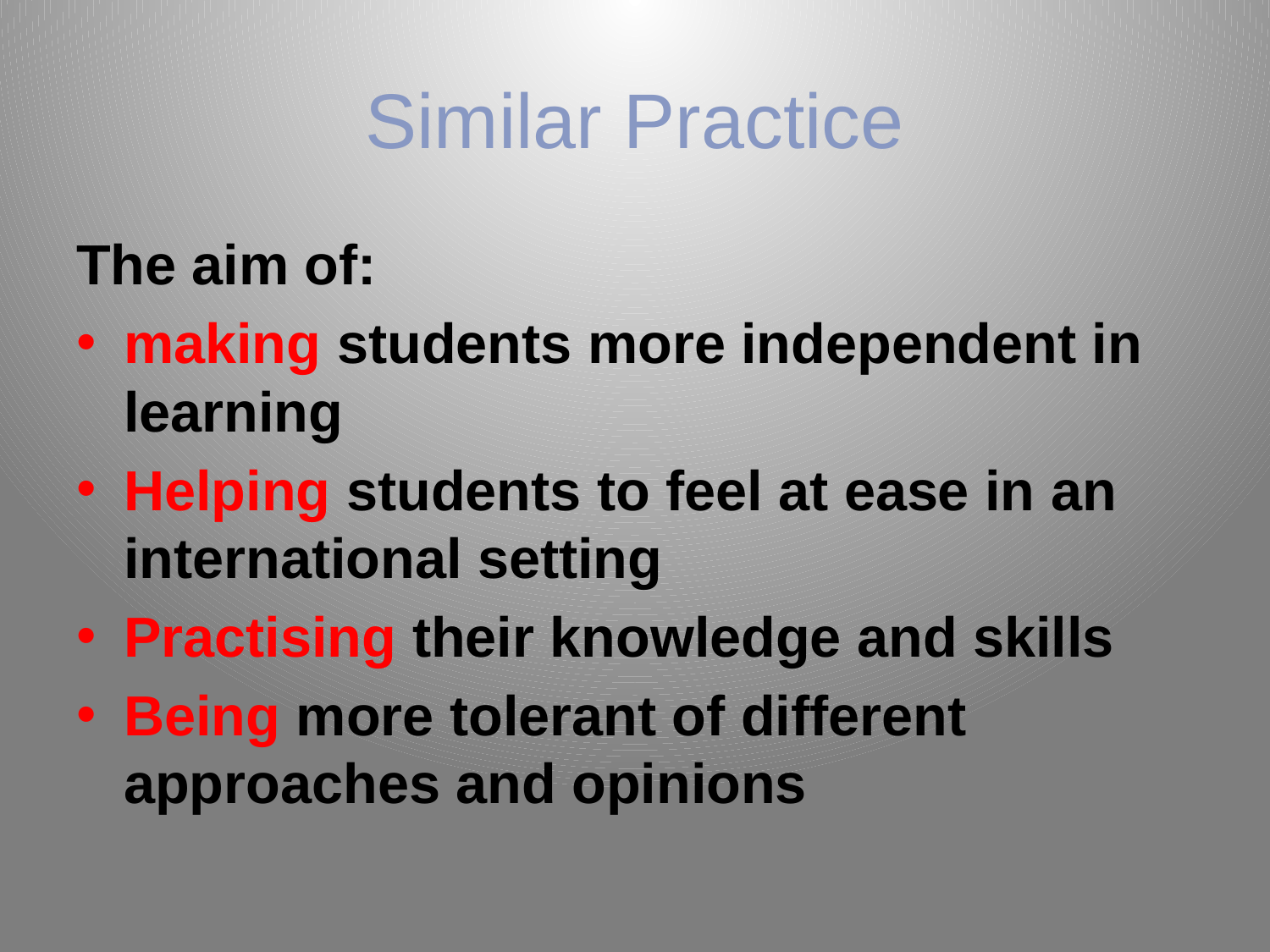

# Similar Practice
The aim of:
making students more independent in learning
Helping students to feel at ease in an international setting
Practising their knowledge and skills
Being more tolerant of different approaches and opinions